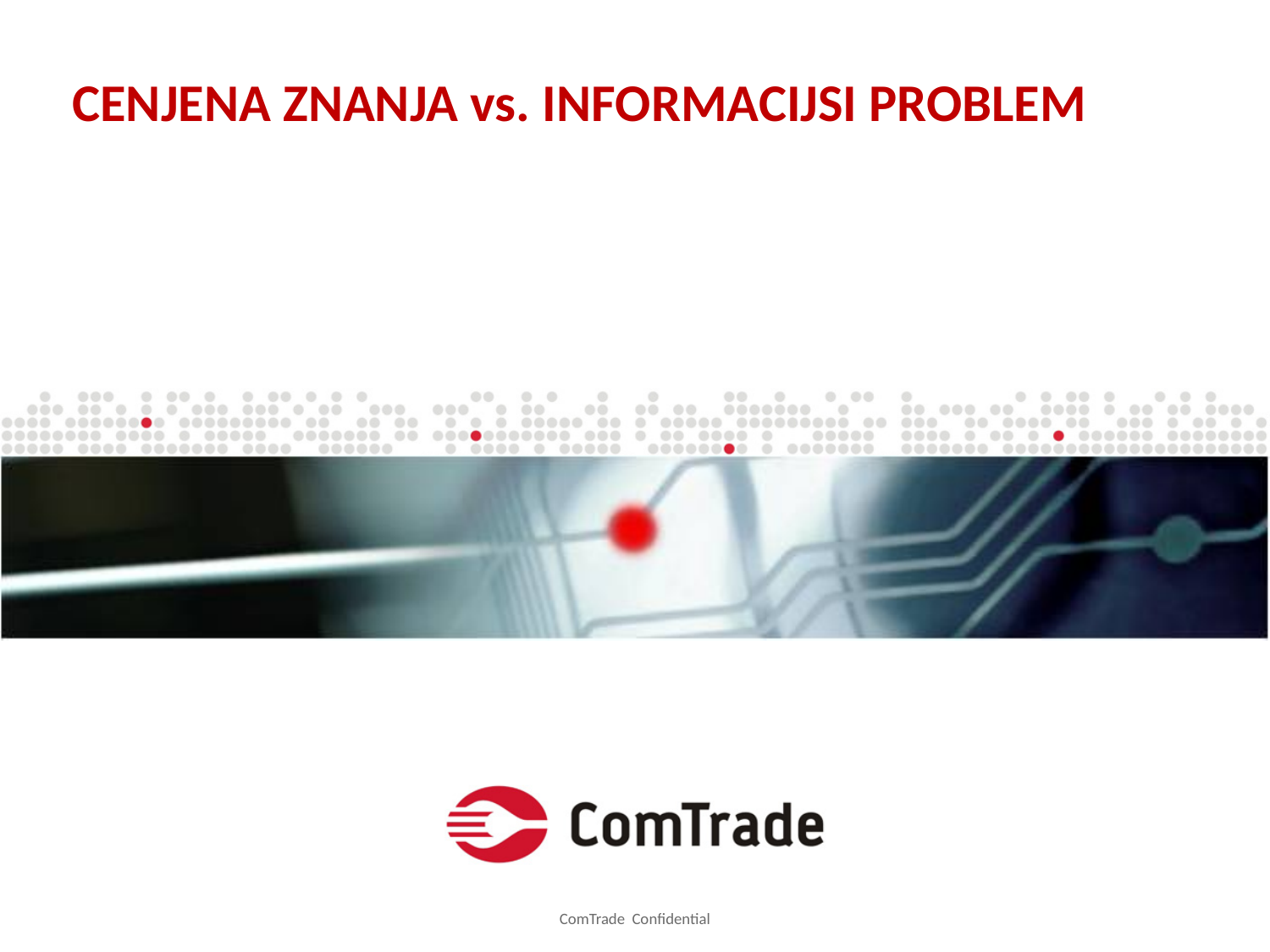

# CENJENA ZNANJA vs. INFORMACIJSI PROBLEM
20